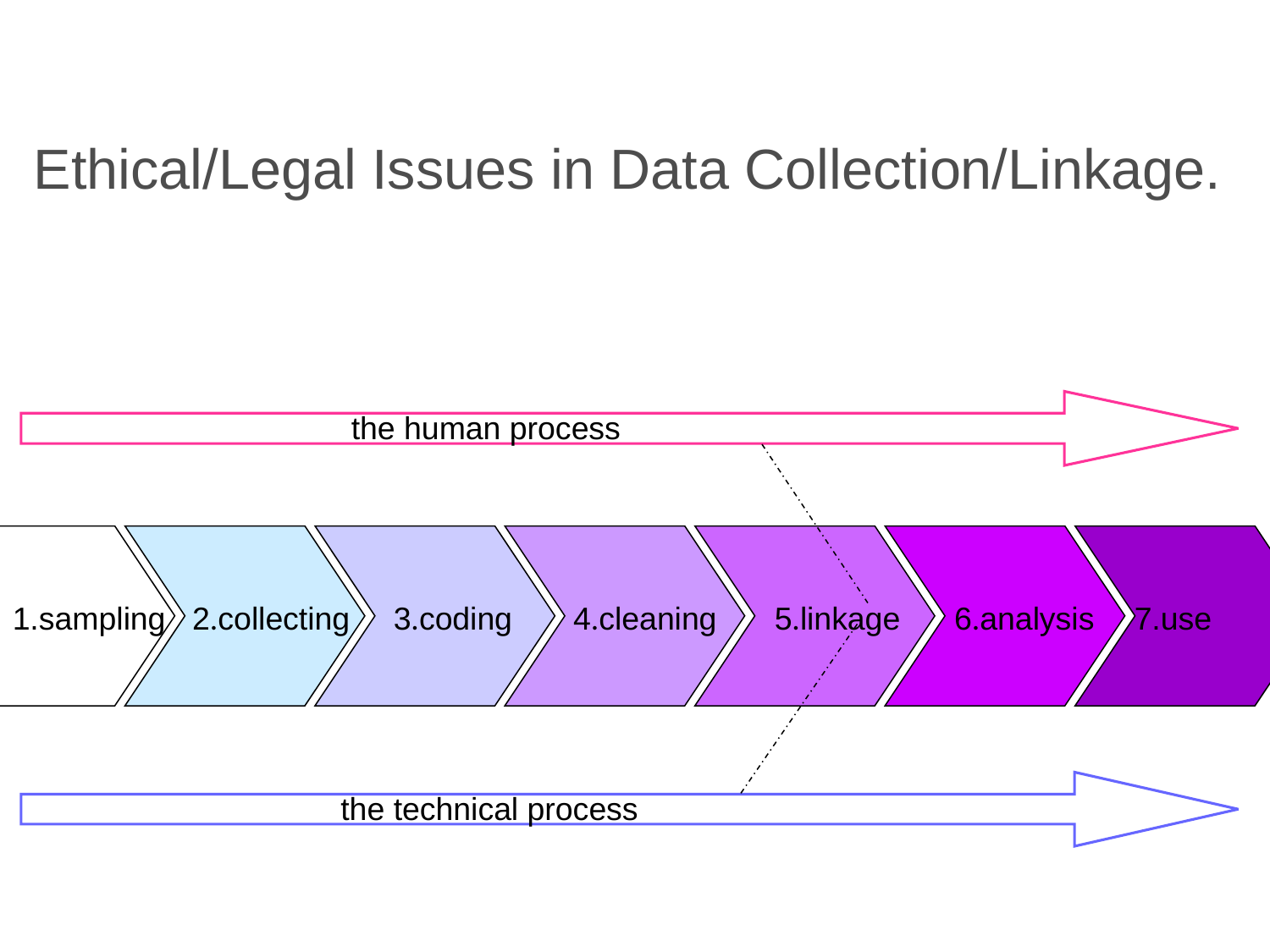

Ethical/Legal Issues in Data Collection/Linkage.
New technical infrastructures can outstrip the development of social governance structures

the human process

1.sampling
2.collecting

3.coding
4.cleaning
5.linkage
6.analysis
7.use

the technical process